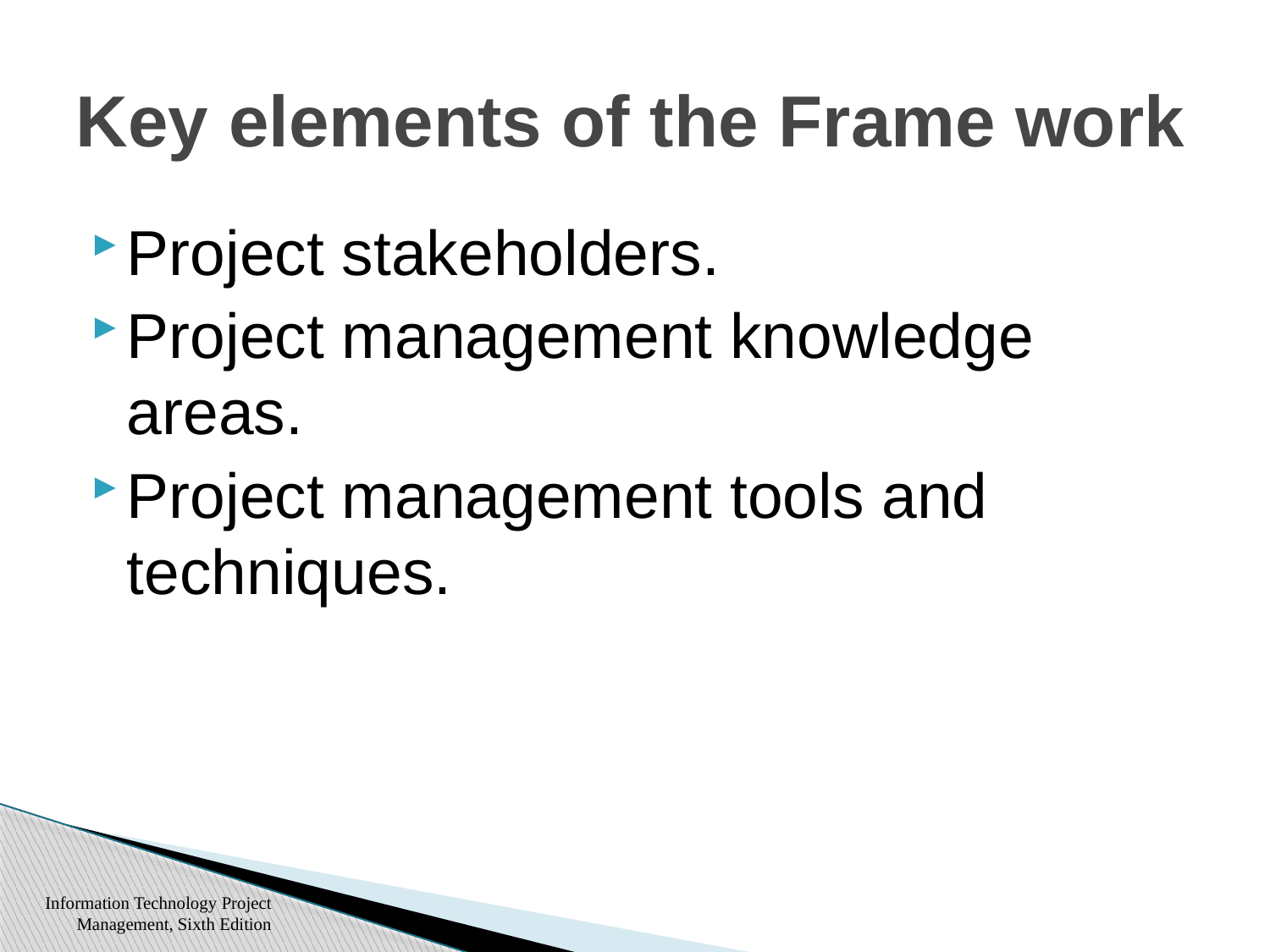

# Key elements of the Frame work
Project stakeholders.
Project management knowledge areas.
Project management tools and techniques.

Information Technology Project Management, Sixth Edition